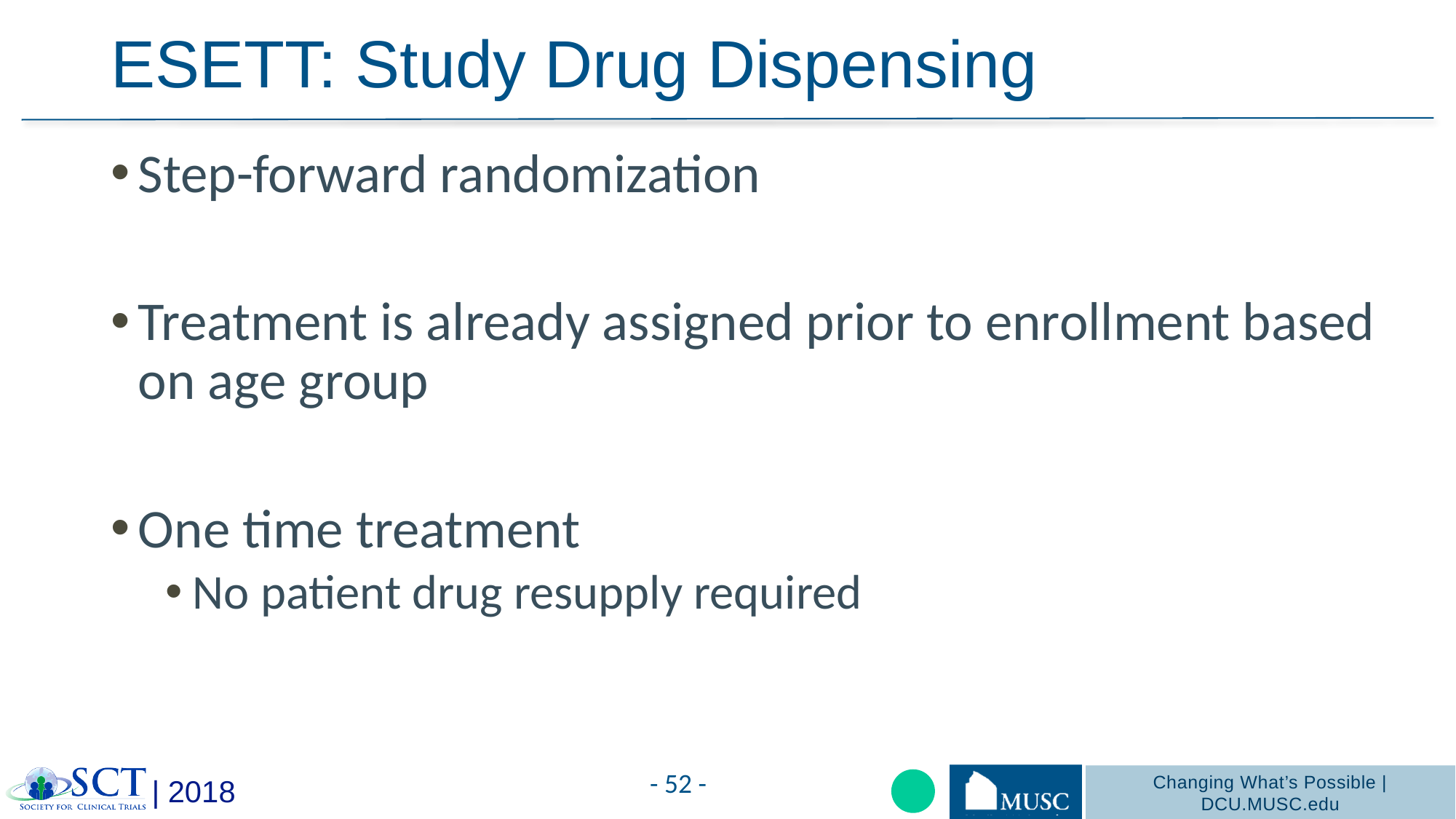

# ESETT: Study Drug Dispensing
Step-forward randomization

Treatment is already assigned prior to enrollment based on age group

One time treatment
No patient drug resupply required

- 52 -